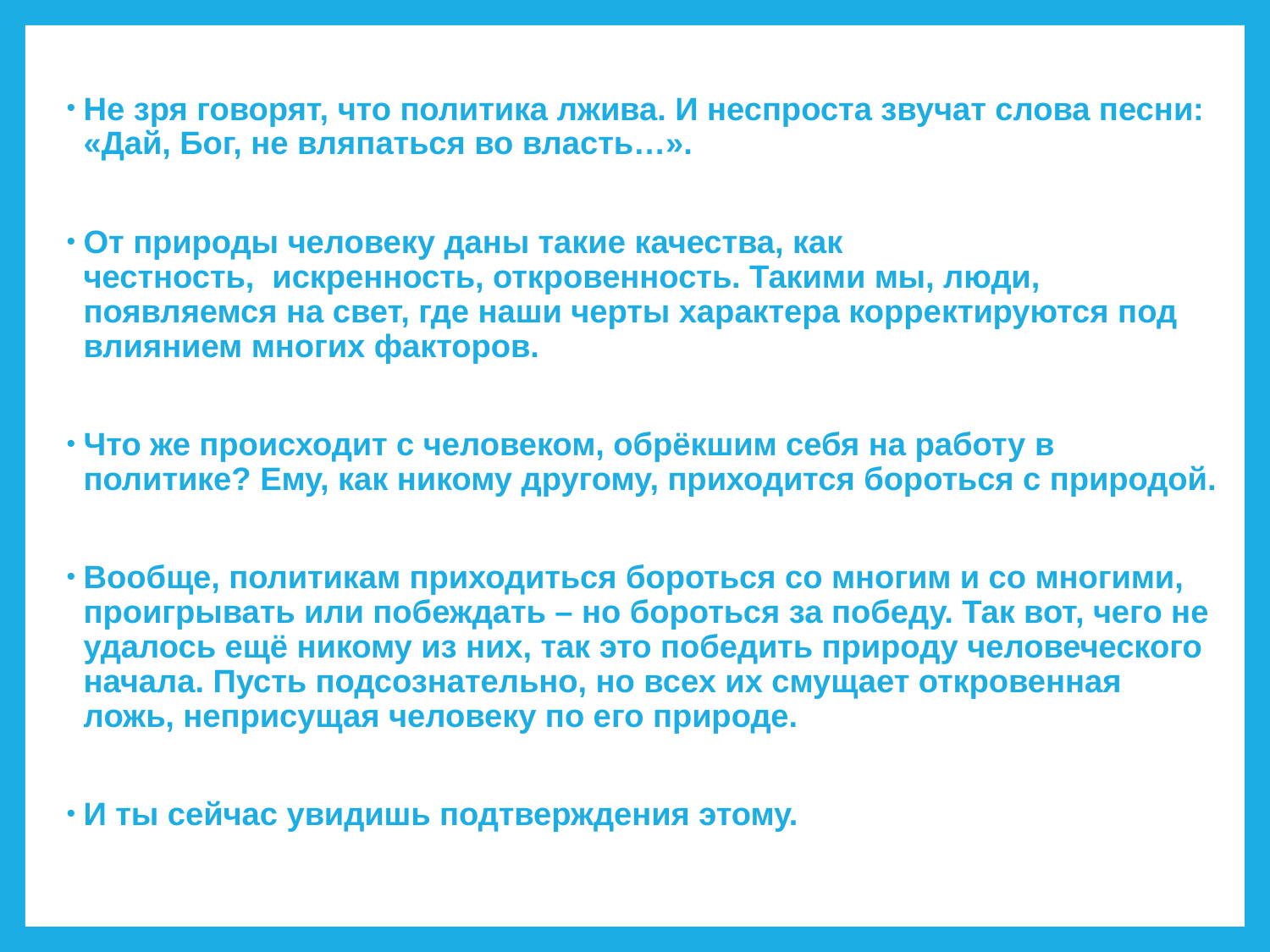

Не зря говорят, что политика лжива. И неспроста звучат слова песни: «Дай, Бог, не вляпаться во власть…».

От природы человеку даны такие качества, как честность,  искренность, откровенность. Такими мы, люди, появляемся на свет, где наши черты характера корректируются под влиянием многих факторов.

Что же происходит с человеком, обрёкшим себя на работу в политике? Ему, как никому другому, приходится бороться с природой.

Вообще, политикам приходиться бороться со многим и со многими, проигрывать или побеждать – но бороться за победу. Так вот, чего не удалось ещё никому из них, так это победить природу человеческого начала. Пусть подсознательно, но всех их смущает откровенная ложь, неприсущая человеку по его природе.

И ты сейчас увидишь подтверждения этому.